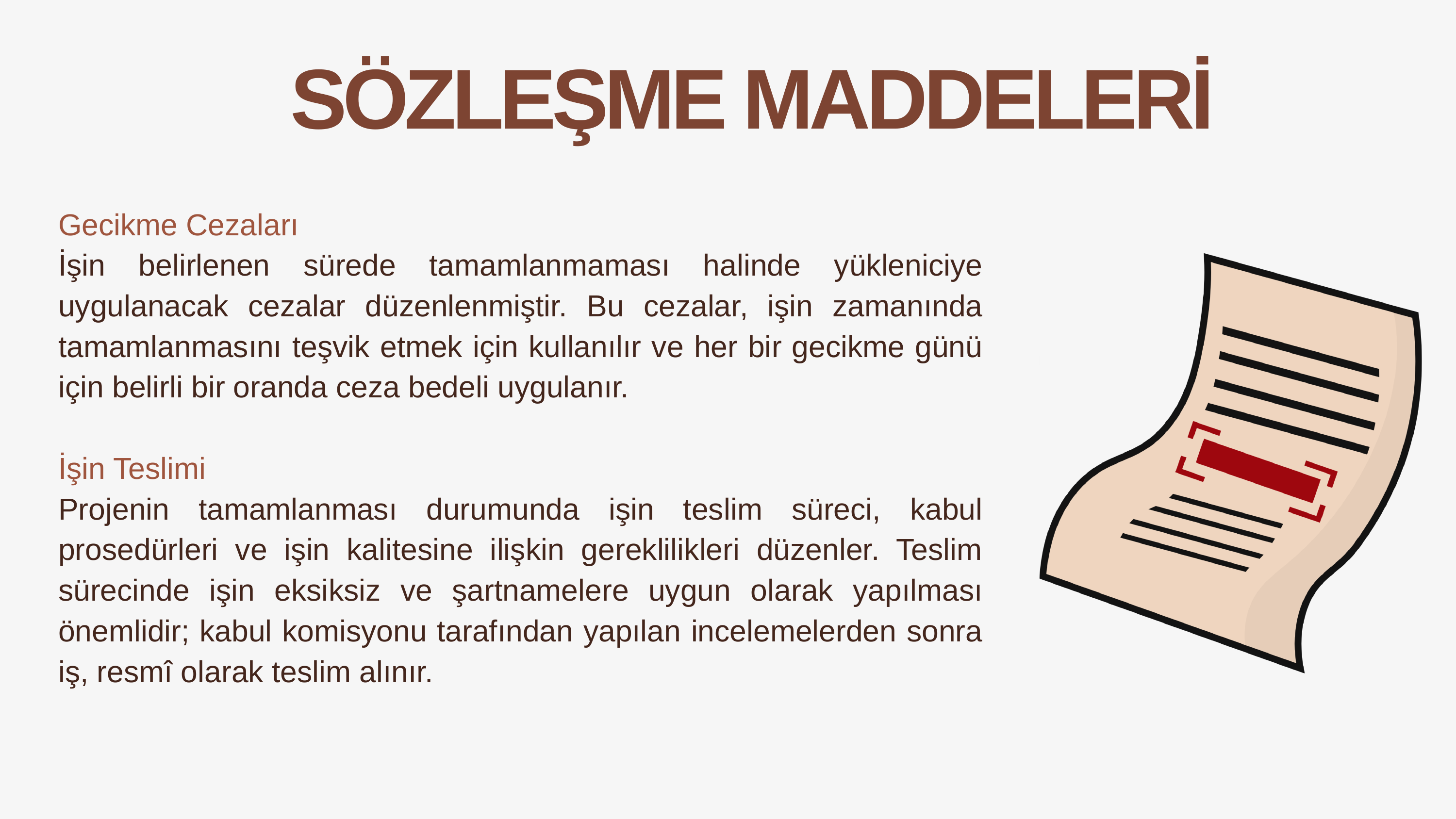

SÖZLEŞME MADDELERİ
Gecikme Cezaları
İşin belirlenen sürede tamamlanmaması halinde yükleniciye uygulanacak cezalar düzenlenmiştir. Bu cezalar, işin zamanında tamamlanmasını teşvik etmek için kullanılır ve her bir gecikme günü için belirli bir oranda ceza bedeli uygulanır.

İşin Teslimi
Projenin tamamlanması durumunda işin teslim süreci, kabul prosedürleri ve işin kalitesine ilişkin gereklilikleri düzenler. Teslim sürecinde işin eksiksiz ve şartnamelere uygun olarak yapılması önemlidir; kabul komisyonu tarafından yapılan incelemelerden sonra iş, resmî olarak teslim alınır.